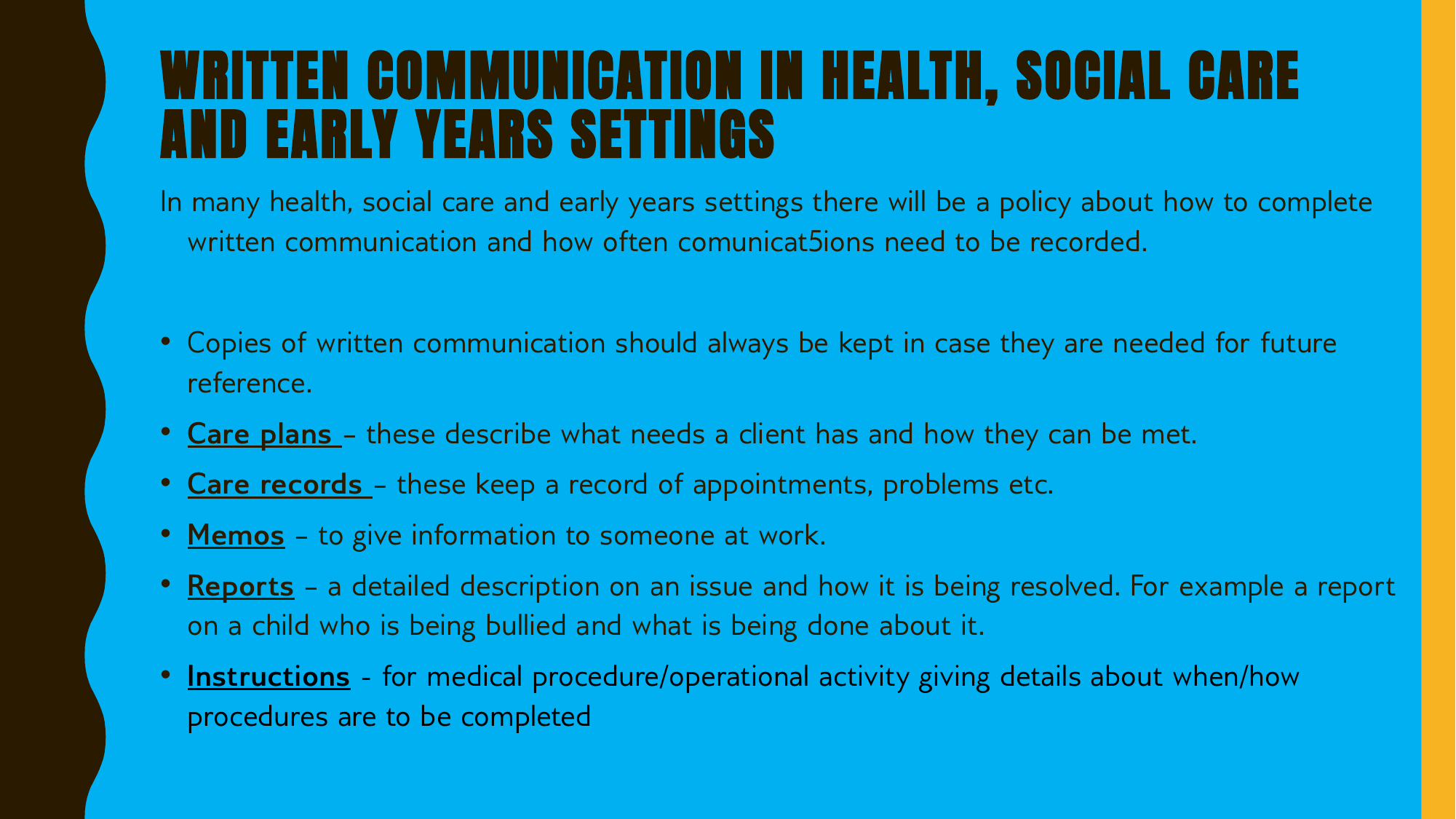

# Written communication in Health, Social Care and early years settings
In many health, social care and early years settings there will be a policy about how to complete written communication and how often comunicat5ions need to be recorded.

Copies of written communication should always be kept in case they are needed for future reference.
Care plans – these describe what needs a client has and how they can be met.
Care records – these keep a record of appointments, problems etc.
Memos – to give information to someone at work.
Reports – a detailed description on an issue and how it is being resolved. For example a report on a child who is being bullied and what is being done about it.
Instructions - for medical procedure/operational activity giving details about when/how procedures are to be completed